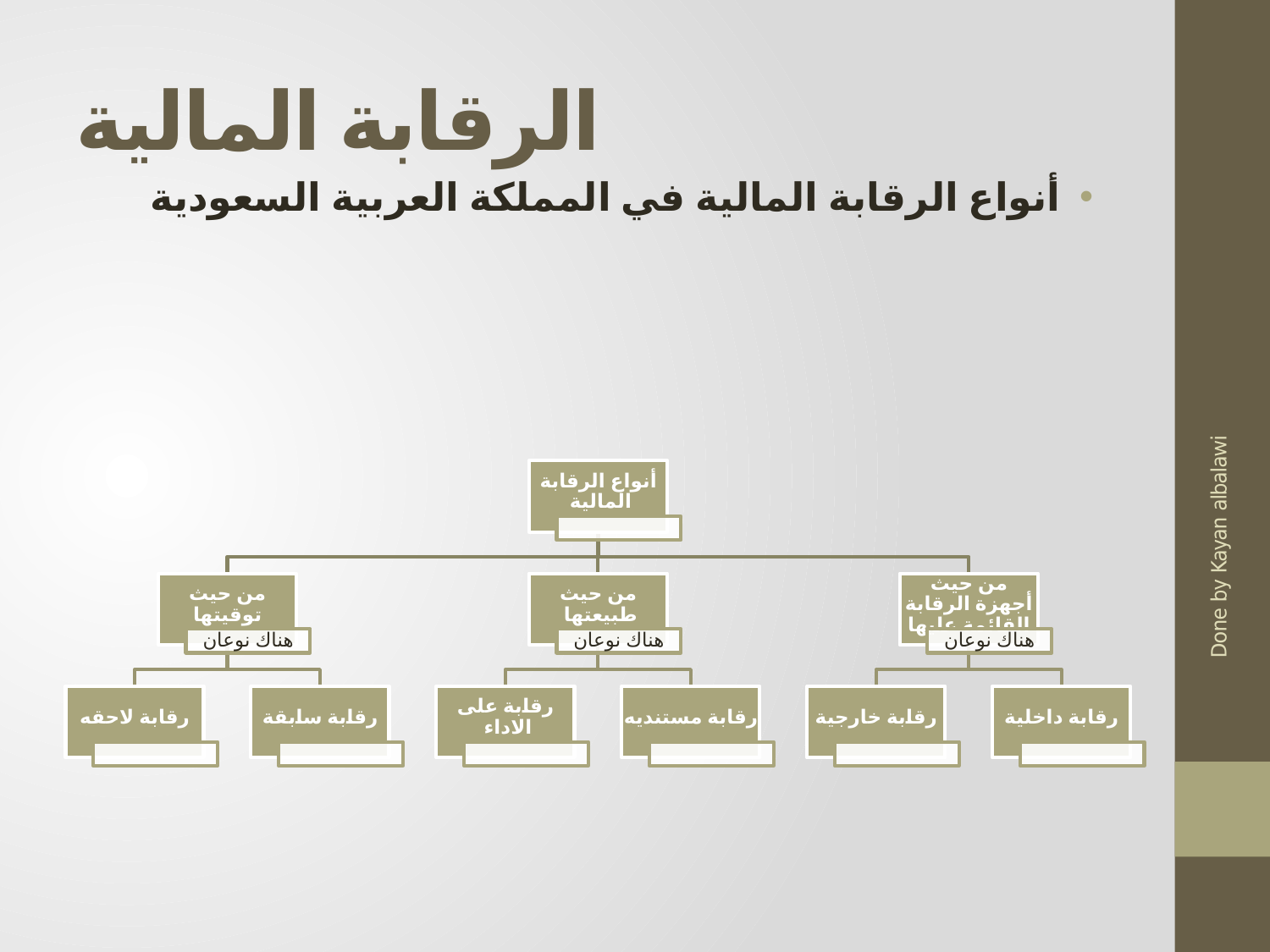

# الرقابة المالية
أنواع الرقابة المالية في المملكة العربية السعودية
أنواع الرقابة المالية

من حيث توقيتها
هناك نوعان
رقابة لاحقه

رقابة سابقة

من حيث طبيعتها
هناك نوعان
رقابة على الاداء

رقابة مستنديه

من حيث أجهزة الرقابة القائمة عليها
هناك نوعان
رقابة خارجية

رقابة داخلية

Done by Kayan albalawi